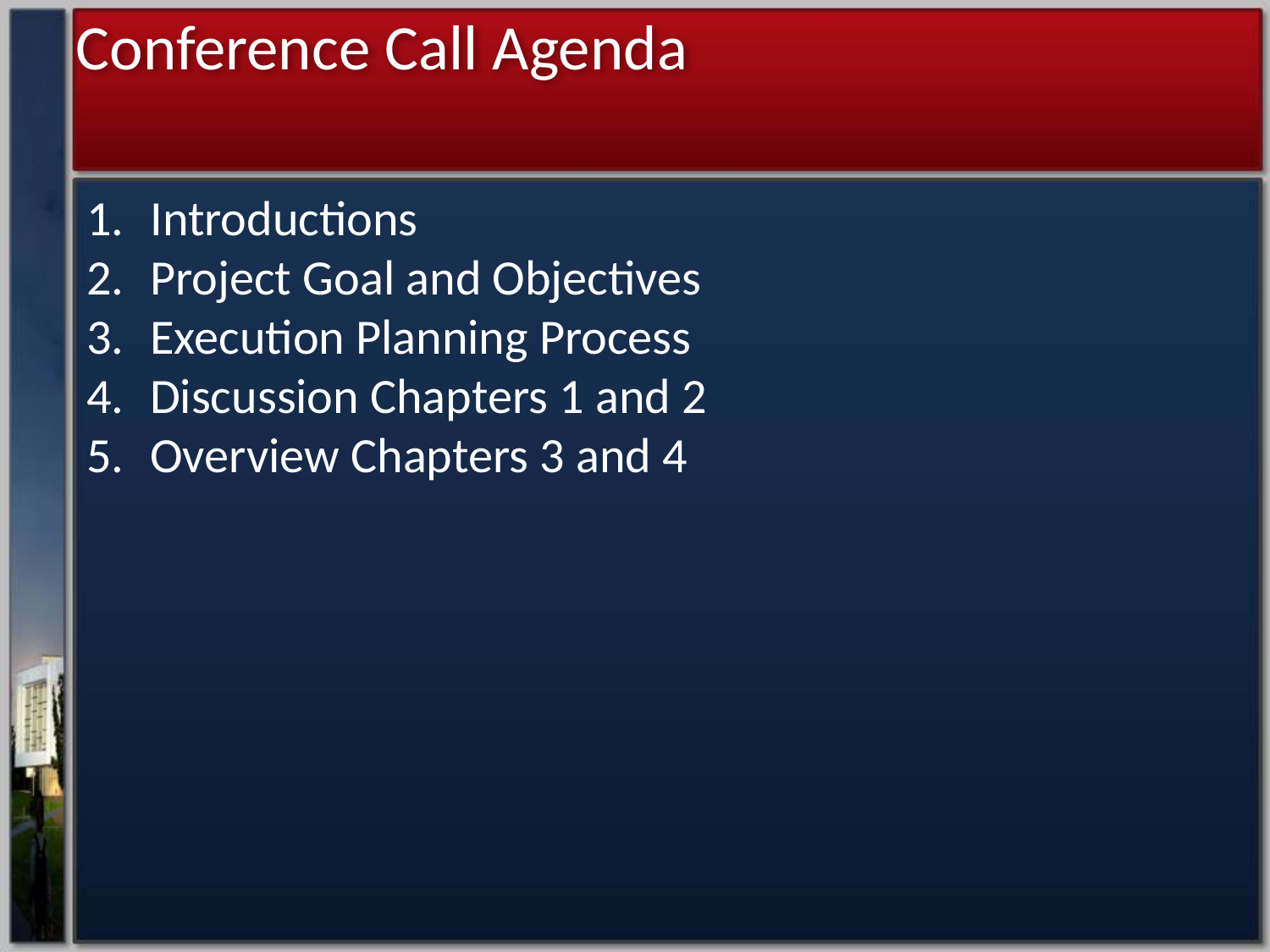

Conference Call Agenda
Introductions
Project Goal and Objectives
Execution Planning Process
Discussion Chapters 1 and 2
Overview Chapters 3 and 4